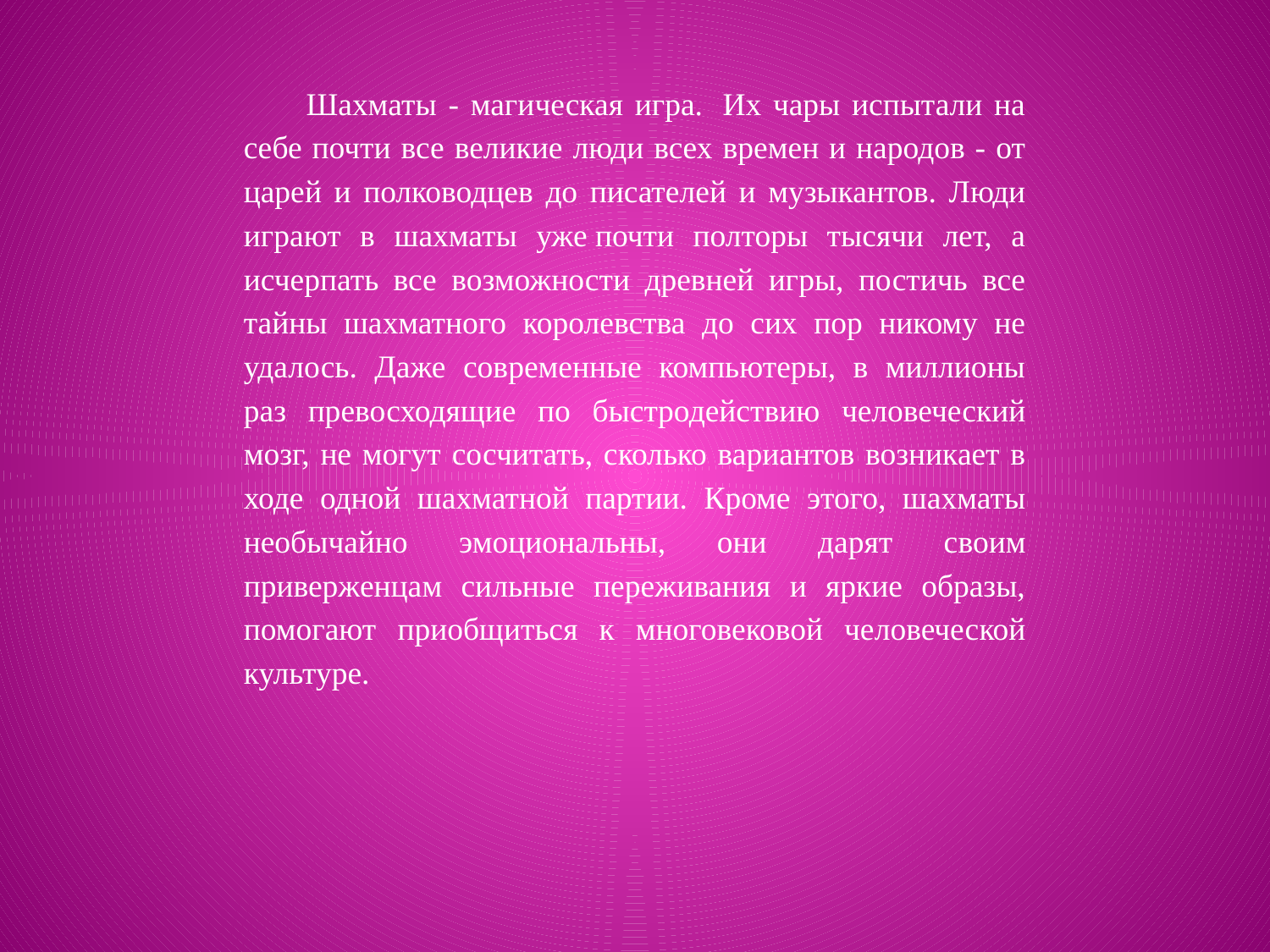

Шахматы - магическая игра.  Их чары испытали на себе почти все великие люди всех времен и народов - от царей и полководцев до писателей и музыкантов. Люди играют в шахматы уже почти полторы тысячи лет, а исчерпать все возможности древней игры, постичь все тайны шахматного королевства до сих пор никому не удалось. Даже современные компьютеры, в миллионы раз превосходящие по быстродействию человеческий мозг, не могут сосчитать, сколько вариантов возникает в ходе одной шахматной партии. Кроме этого, шахматы необычайно эмоциональны, они дарят своим приверженцам сильные переживания и яркие образы, помогают приобщиться к многовековой человеческой культуре.